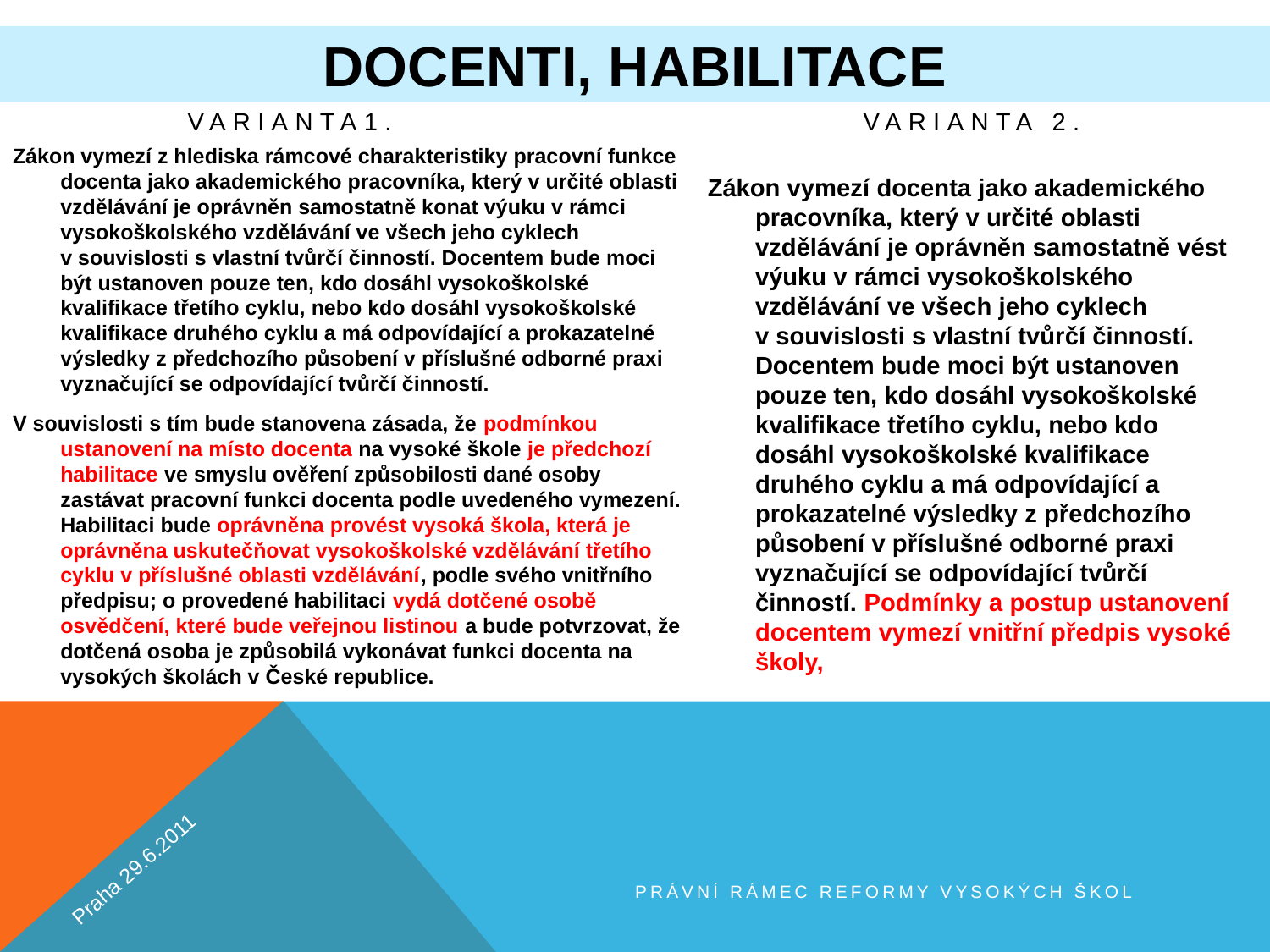

# Docenti, habilitace
Varianta1.
Varianta 2.
Zákon vymezí z hlediska rámcové charakteristiky pracovní funkce docenta jako akademického pracovníka, který v určité oblasti vzdělávání je oprávněn samostatně konat výuku v rámci vysokoškolského vzdělávání ve všech jeho cyklech v souvislosti s vlastní tvůrčí činností. Docentem bude moci být ustanoven pouze ten, kdo dosáhl vysokoškolské kvalifikace třetího cyklu, nebo kdo dosáhl vysokoškolské kvalifikace druhého cyklu a má odpovídající a prokazatelné výsledky z předchozího působení v příslušné odborné praxi vyznačující se odpovídající tvůrčí činností.
V souvislosti s tím bude stanovena zásada, že podmínkou ustanovení na místo docenta na vysoké škole je předchozí habilitace ve smyslu ověření způsobilosti dané osoby zastávat pracovní funkci docenta podle uvedeného vymezení. Habilitaci bude oprávněna provést vysoká škola, která je oprávněna uskutečňovat vysokoškolské vzdělávání třetího cyklu v příslušné oblasti vzdělávání, podle svého vnitřního předpisu; o provedené habilitaci vydá dotčené osobě osvědčení, které bude veřejnou listinou a bude potvrzovat, že dotčená osoba je způsobilá vykonávat funkci docenta na vysokých školách v České republice.
Zákon vymezí docenta jako akademického pracovníka, který v určité oblasti vzdělávání je oprávněn samostatně vést výuku v rámci vysokoškolského vzdělávání ve všech jeho cyklech  v souvislosti s vlastní tvůrčí činností. Docentem bude moci být ustanoven pouze ten, kdo dosáhl vysokoškolské kvalifikace třetího cyklu, nebo kdo dosáhl vysokoškolské kvalifikace druhého cyklu a má odpovídající a prokazatelné výsledky z předchozího působení v příslušné odborné praxi vyznačující se odpovídající tvůrčí činností. Podmínky a postup ustanovení docentem vymezí vnitřní předpis vysoké školy,

Praha 29.6.2011
Právní rámec reformy vysokých škol